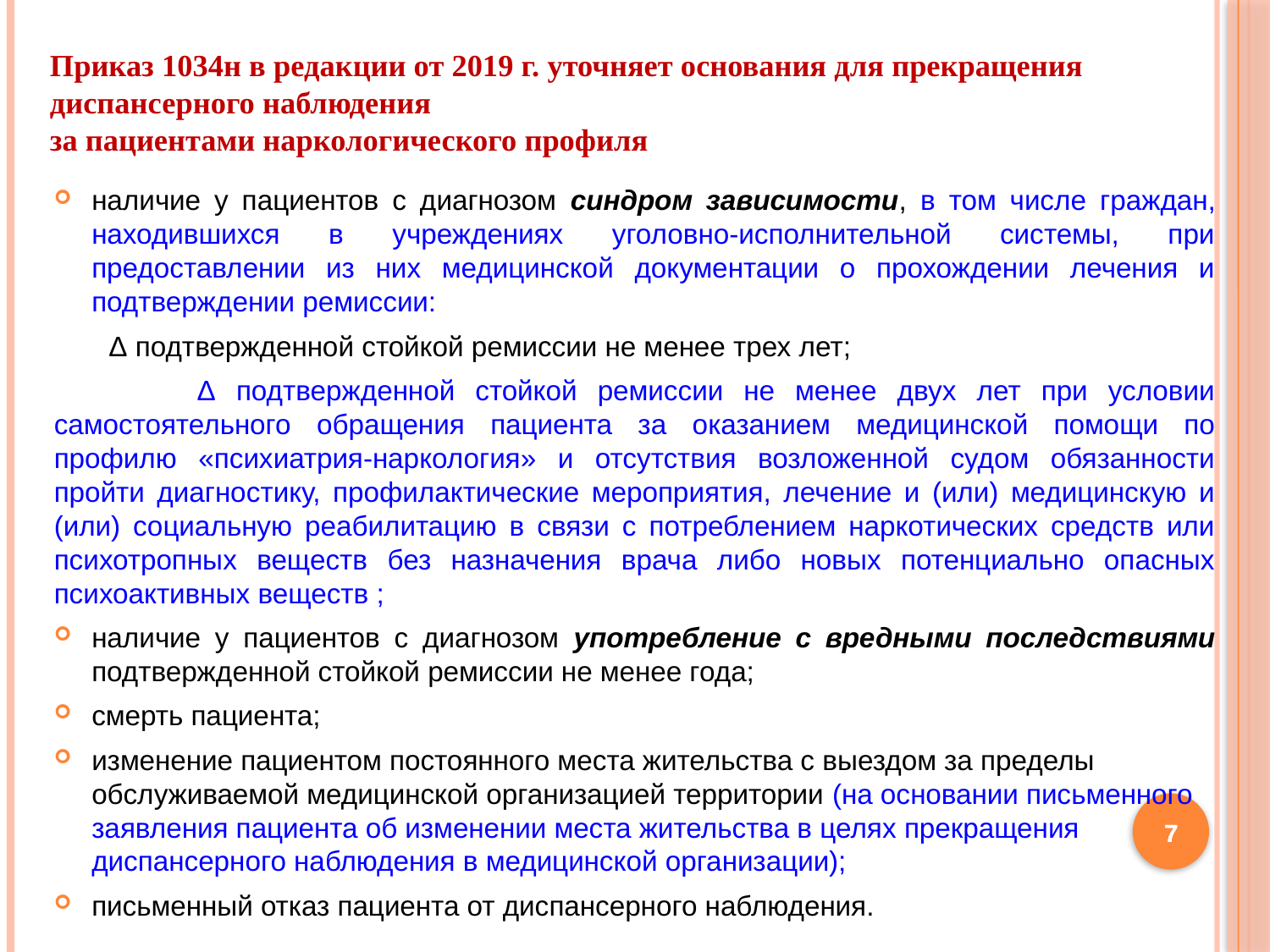

# Приказ 1034н в редакции от 2019 г. уточняет основания для прекращения диспансерного наблюдения за пациентами наркологического профиля
наличие у пациентов с диагнозом синдром зависимости, в том числе граждан, находившихся в учреждениях уголовно-исполнительной системы, при предоставлении из них медицинской документации о прохождении лечения и подтверждении ремиссии:
       Δ подтвержденной стойкой ремиссии не менее трех лет;
       Δ подтвержденной стойкой ремиссии не менее двух лет при условии самостоятельного обращения пациента за оказанием медицинской помощи по профилю «психиатрия-наркология» и отсутствия возложенной судом обязанности пройти диагностику, профилактические мероприятия, лечение и (или) медицинскую и (или) социальную реабилитацию в связи с потреблением наркотических средств или психотропных веществ без назначения врача либо новых потенциально опасных психоактивных веществ ;
наличие у пациентов с диагнозом употребление с вредными последствиями подтвержденной стойкой ремиссии не менее года;
смерть пациента;
изменение пациентом постоянного места жительства с выездом за пределы обслуживаемой медицинской организацией территории (на основании письменного заявления пациента об изменении места жительства в целях прекращения диспансерного наблюдения в медицинской организации);
письменный отказ пациента от диспансерного наблюдения.

7
7
7